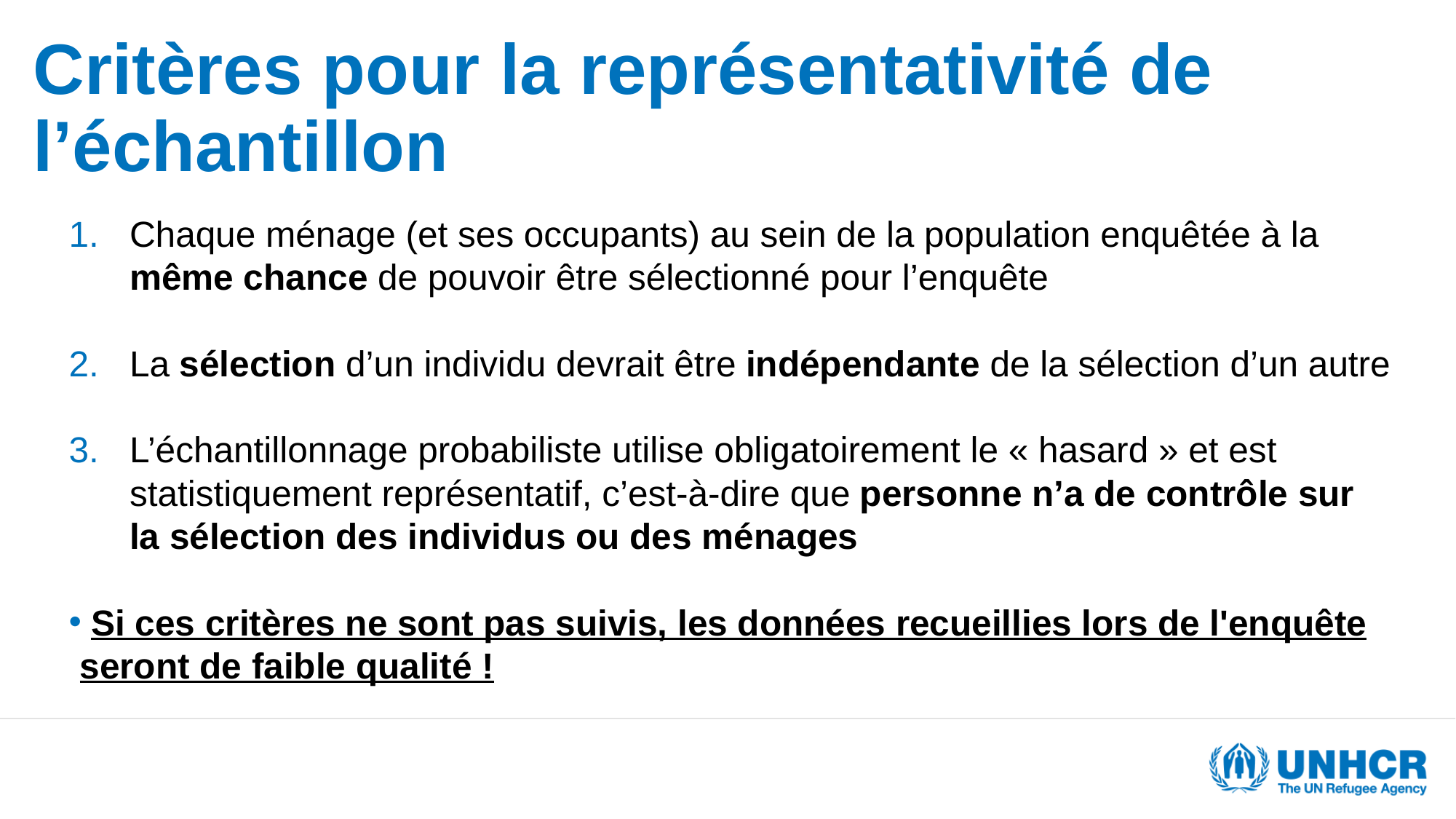

# Critères pour la représentativité de l’échantillon
Chaque ménage (et ses occupants) au sein de la population enquêtée à la même chance de pouvoir être sélectionné pour l’enquête

La sélection d’un individu devrait être indépendante de la sélection d’un autre

L’échantillonnage probabiliste utilise obligatoirement le « hasard » et est statistiquement représentatif, c’est-à-dire que personne n’a de contrôle sur la sélection des individus ou des ménages

 Si ces critères ne sont pas suivis, les données recueillies lors de l'enquête seront de faible qualité !